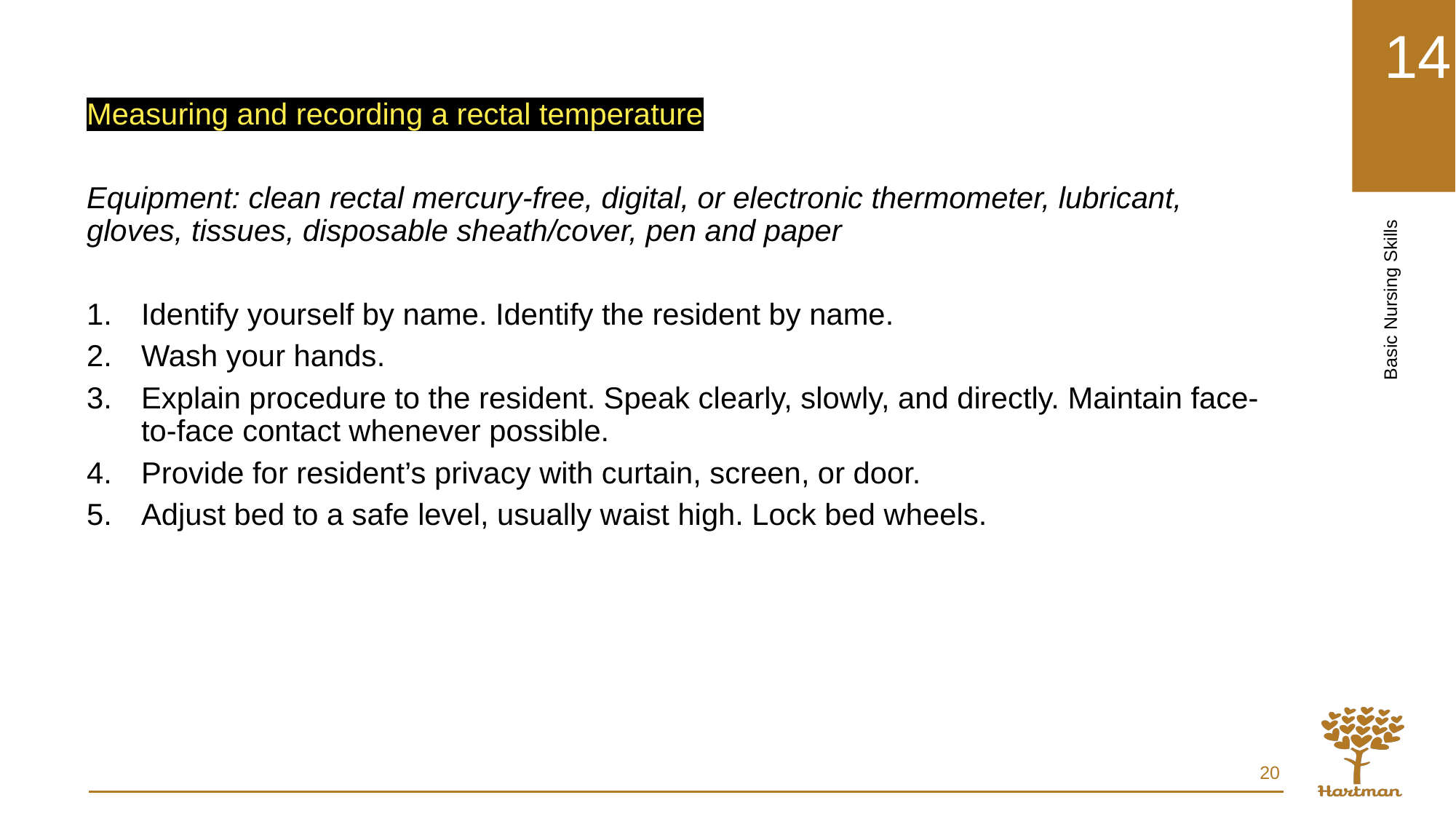

Measuring and recording a rectal temperature

Equipment: clean rectal mercury-free, digital, or electronic thermometer, lubricant, gloves, tissues, disposable sheath/cover, pen and paper

Identify yourself by name. Identify the resident by name.
Wash your hands.
Explain procedure to the resident. Speak clearly, slowly, and directly. Maintain face-to-face contact whenever possible.
Provide for resident’s privacy with curtain, screen, or door.
Adjust bed to a safe level, usually waist high. Lock bed wheels.

20